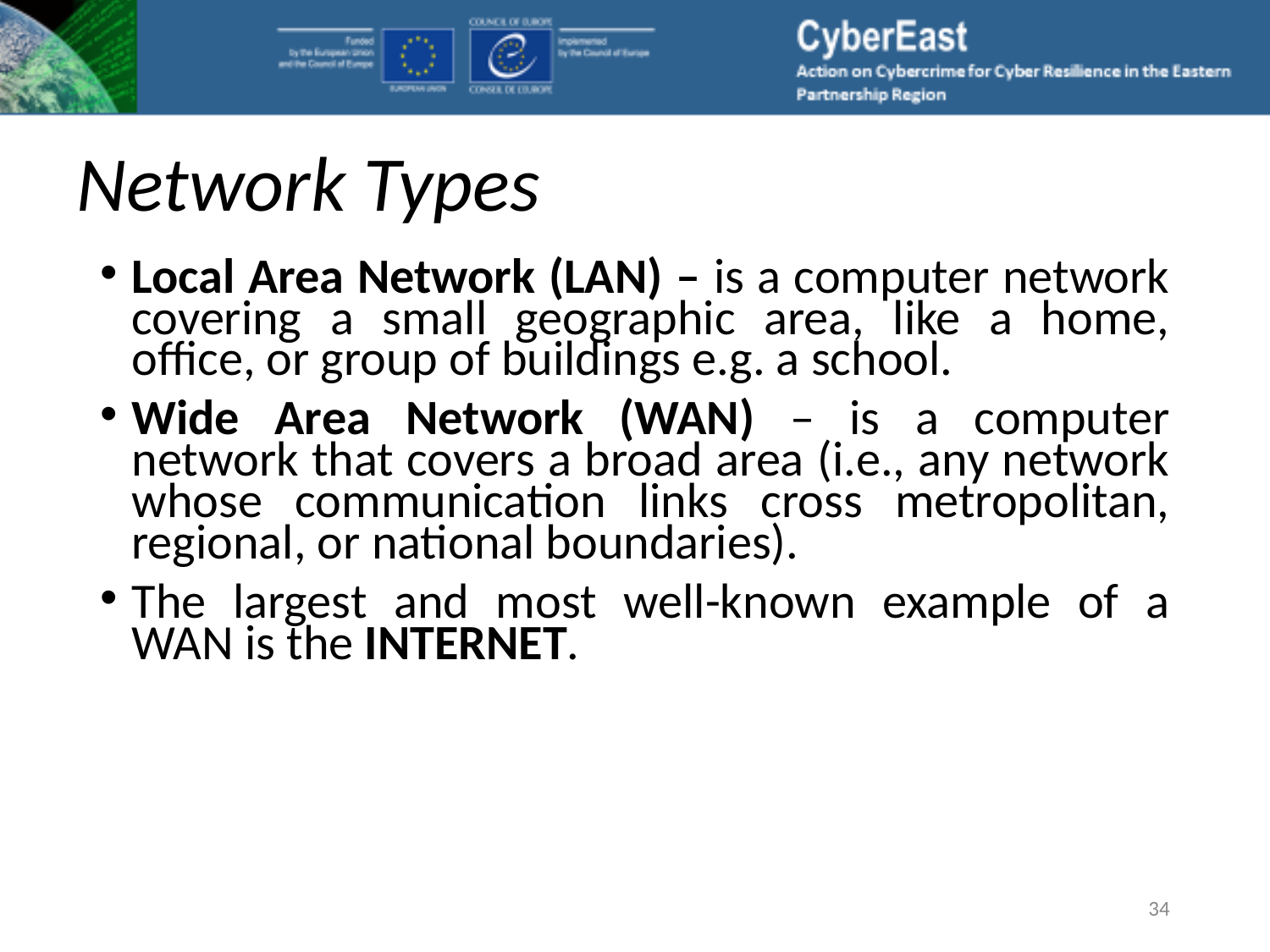

Local Area Network (LAN) – is a computer network covering a small geographic area, like a home, office, or group of buildings e.g. a school.
Wide Area Network (WAN) – is a computer network that covers a broad area (i.e., any network whose communication links cross metropolitan, regional, or national boundaries).
The largest and most well-known example of a WAN is the INTERNET.
Network Types
34